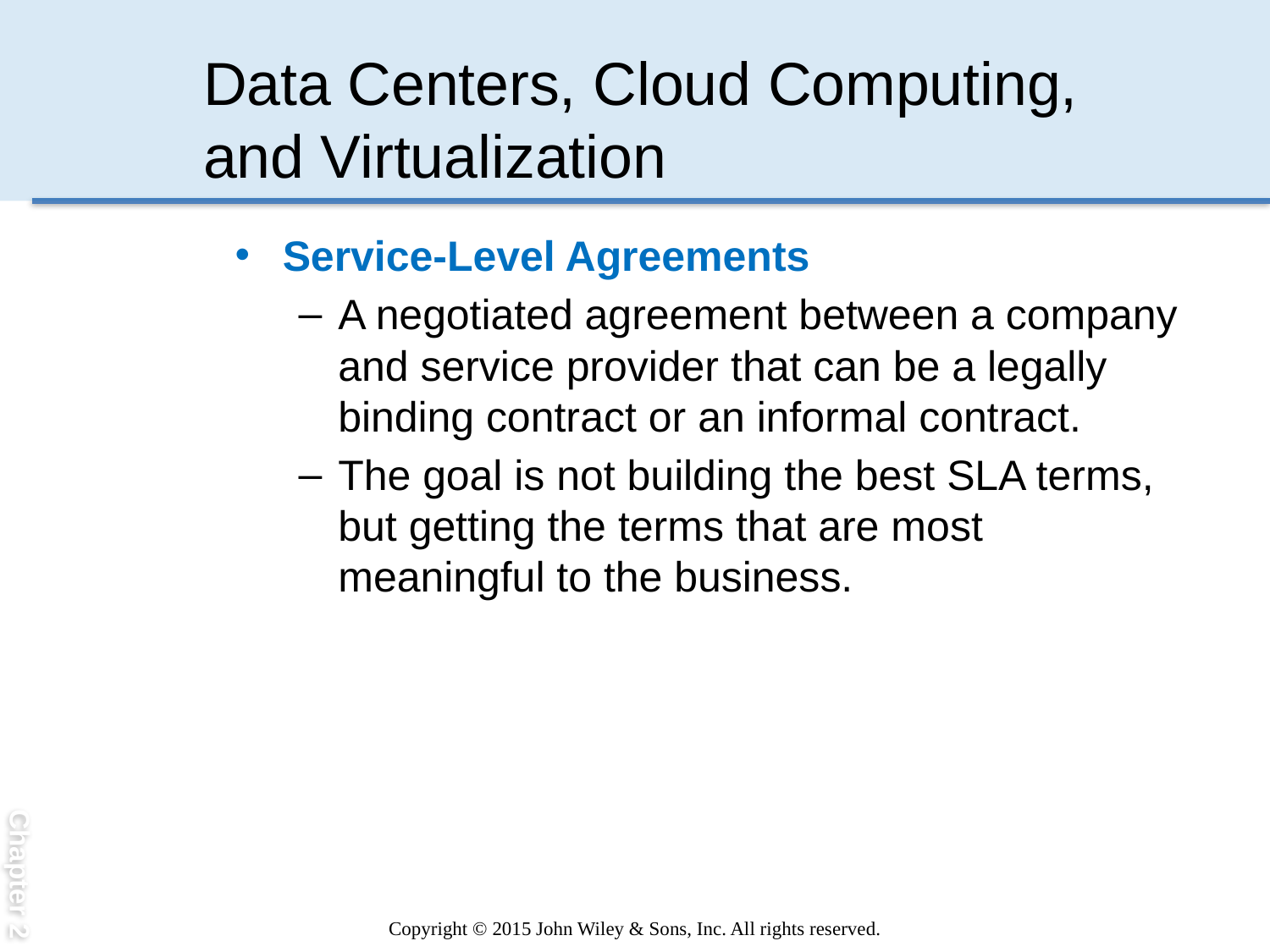

Chapter 2
# Data Centers, Cloud Computing, and Virtualization
Service-Level Agreements
A negotiated agreement between a company and service provider that can be a legally binding contract or an informal contract.
The goal is not building the best SLA terms, but getting the terms that are most meaningful to the business.